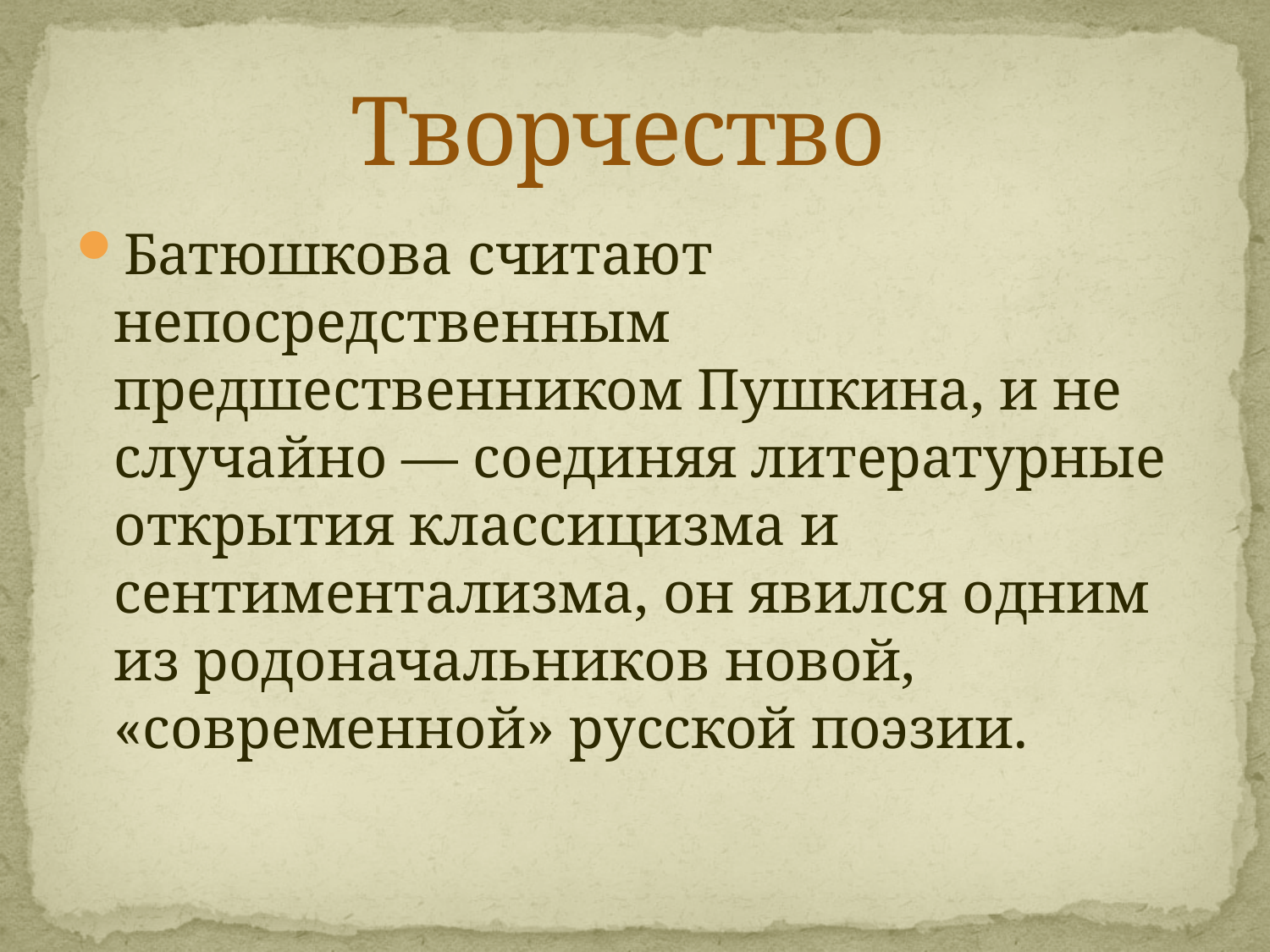

# Творчество
Батюшкова считают непосредственным предшественником Пушкина, и не случайно — соединяя литературные открытия классицизма и сентиментализма, он явился одним из родоначальников новой, «современной» русской поэзии.